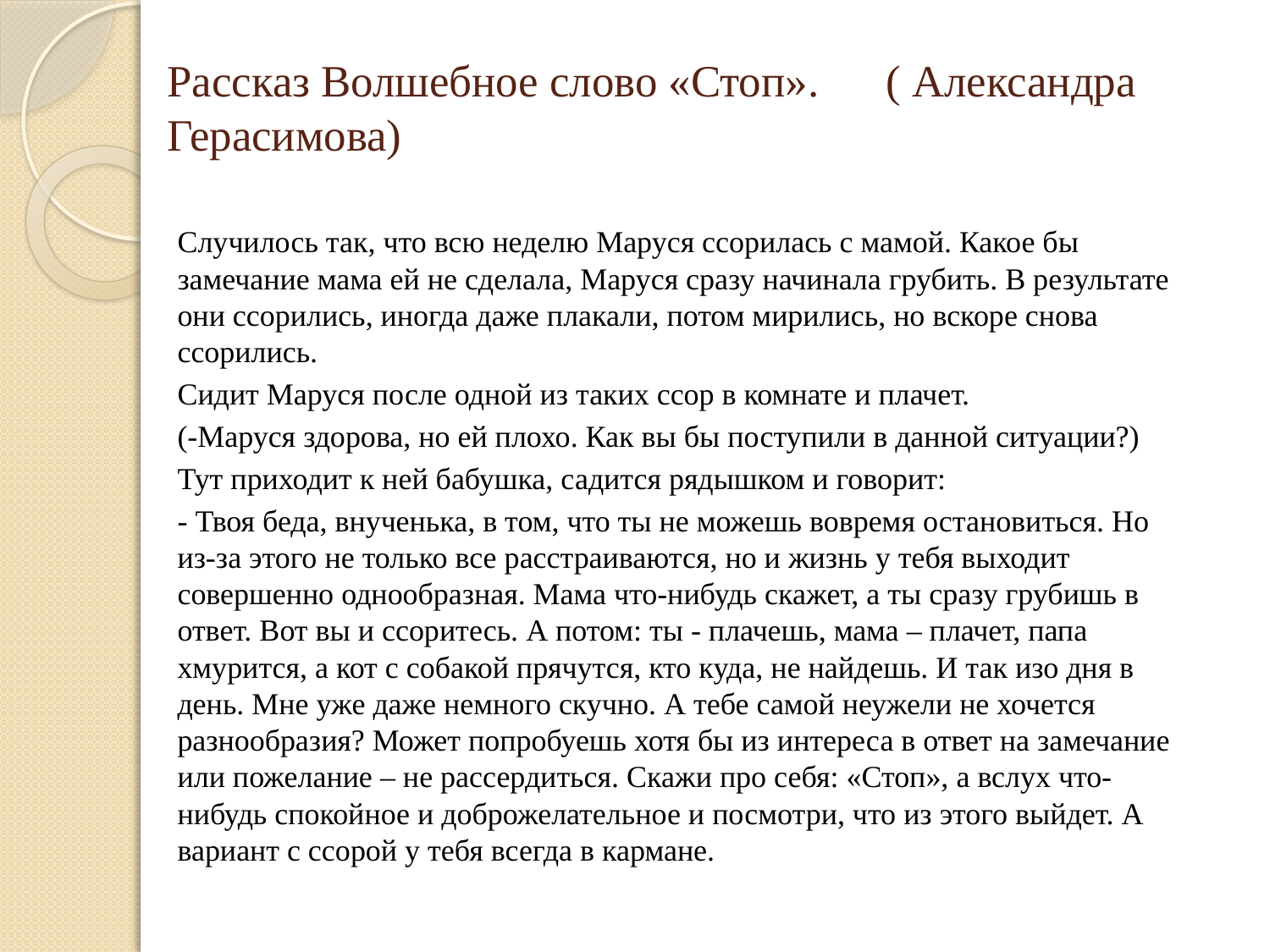

# Рассказ Волшебное слово «Стоп».      ( Александра Герасимова)
Случилось так, что всю неделю Маруся ссорилась с мамой. Какое бы замечание мама ей не сделала, Маруся сразу начинала грубить. В результате они ссорились, иногда даже плакали, потом мирились, но вскоре снова ссорились.
Сидит Маруся после одной из таких ссор в комнате и плачет.
(-Маруся здорова, но ей плохо. Как вы бы поступили в данной ситуации?)
Тут приходит к ней бабушка, садится рядышком и говорит:
- Твоя беда, внученька, в том, что ты не можешь вовремя остановиться. Но из-за этого не только все расстраиваются, но и жизнь у тебя выходит совершенно однообразная. Мама что-нибудь скажет, а ты сразу грубишь в ответ. Вот вы и ссоритесь. А потом: ты - плачешь, мама – плачет, папа хмурится, а кот с собакой прячутся, кто куда, не найдешь. И так изо дня в день. Мне уже даже немного скучно. А тебе самой неужели не хочется разнообразия? Может попробуешь хотя бы из интереса в ответ на замечание или пожелание – не рассердиться. Скажи про себя: «Стоп», а вслух что-нибудь спокойное и доброжелательное и посмотри, что из этого выйдет. А вариант с ссорой у тебя всегда в кармане.